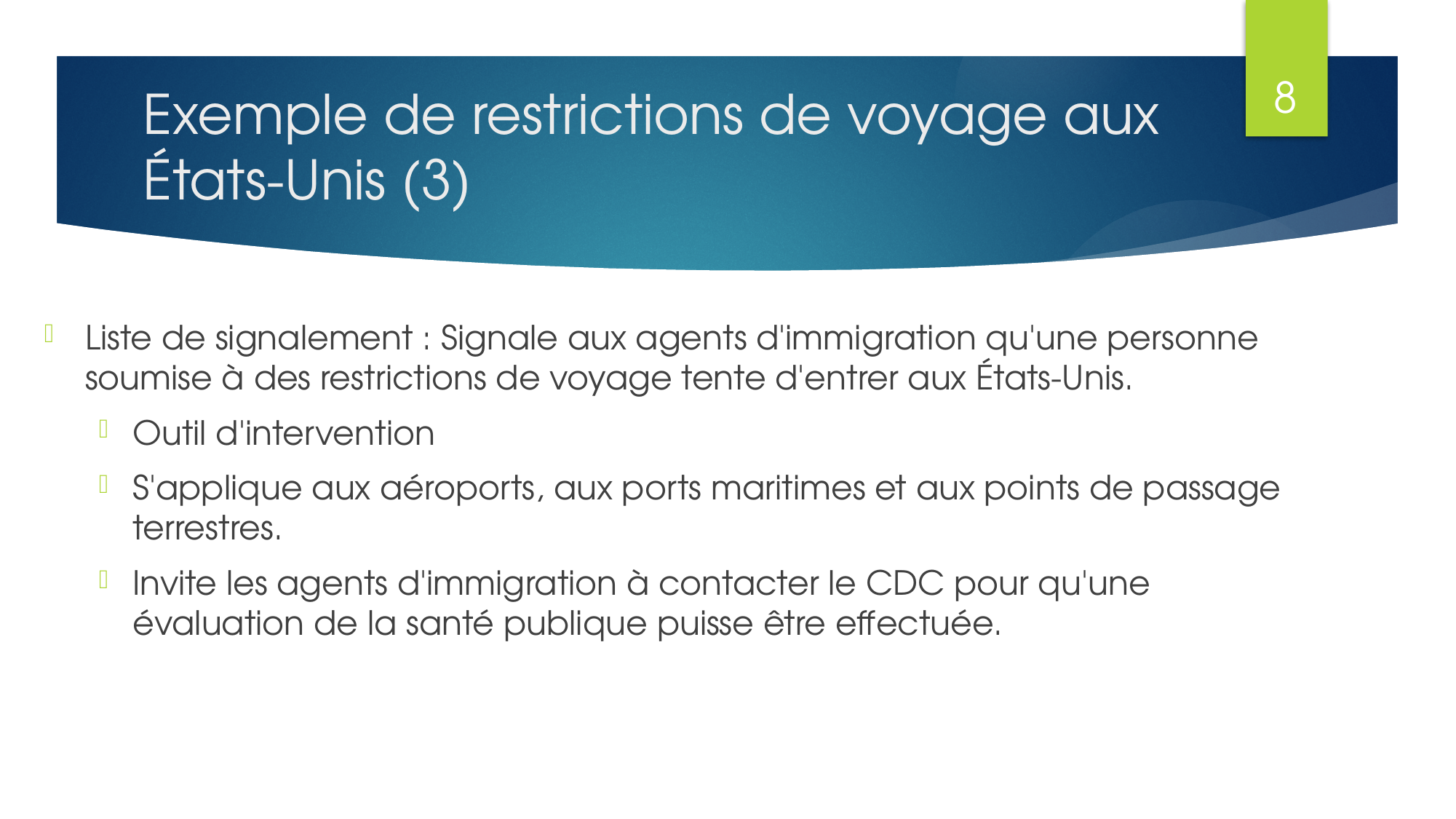

# Exemple de restrictions de voyage aux États-Unis (3)
8
Liste de signalement : Signale aux agents d'immigration qu'une personne soumise à des restrictions de voyage tente d'entrer aux États-Unis.
Outil d'intervention
S'applique aux aéroports, aux ports maritimes et aux points de passage terrestres.
Invite les agents d'immigration à contacter le CDC pour qu'une évaluation de la santé publique puisse être effectuée.